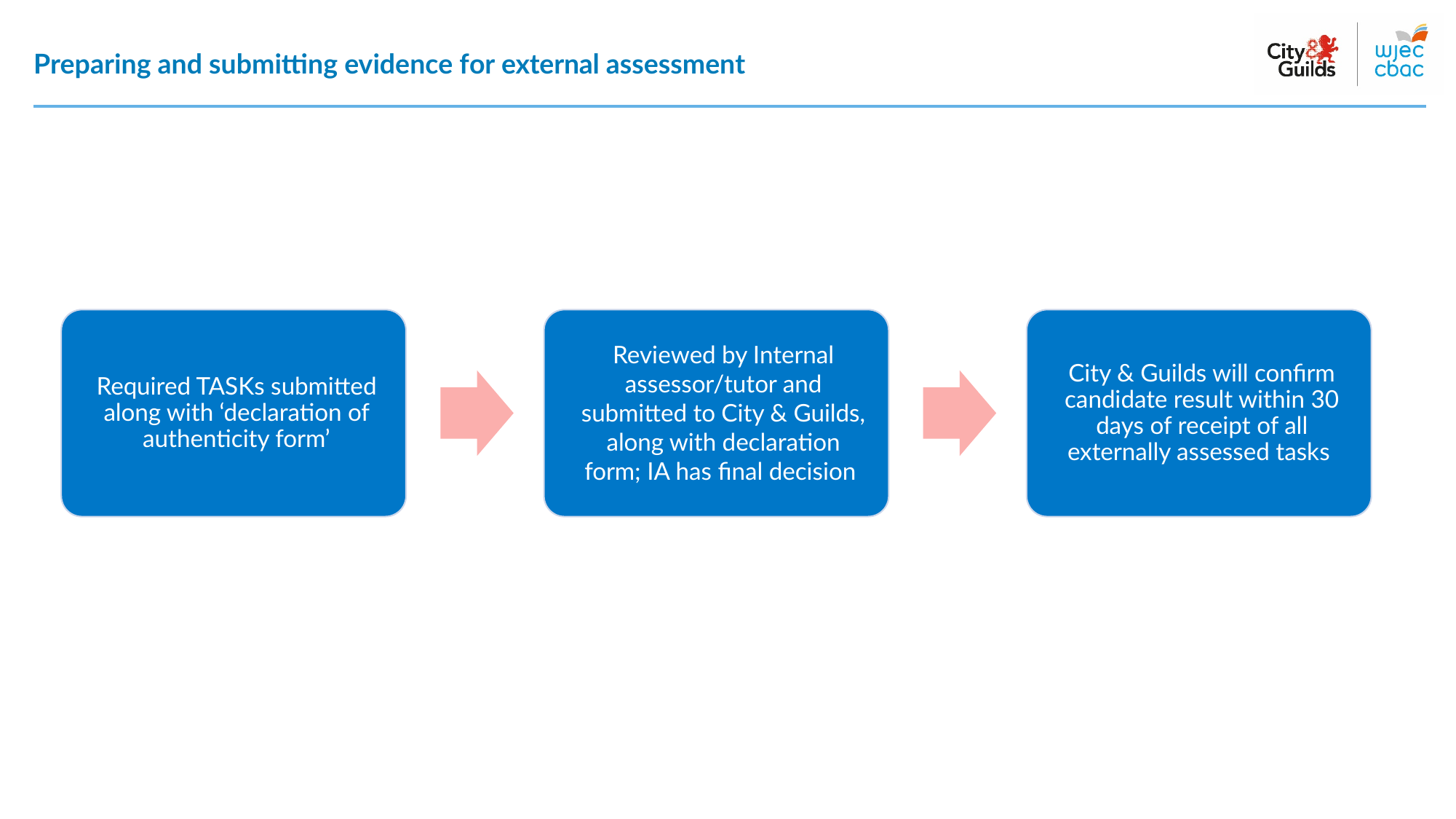

# Preparing and submitting evidence for external assessment
Required TASKs submitted along with ‘declaration of authenticity form’

City & Guilds will confirm candidate result within 30 days of receipt of all externally assessed tasks
Reviewed by Internal assessor/tutor and submitted to City & Guilds, along with declaration form; IA has final decision